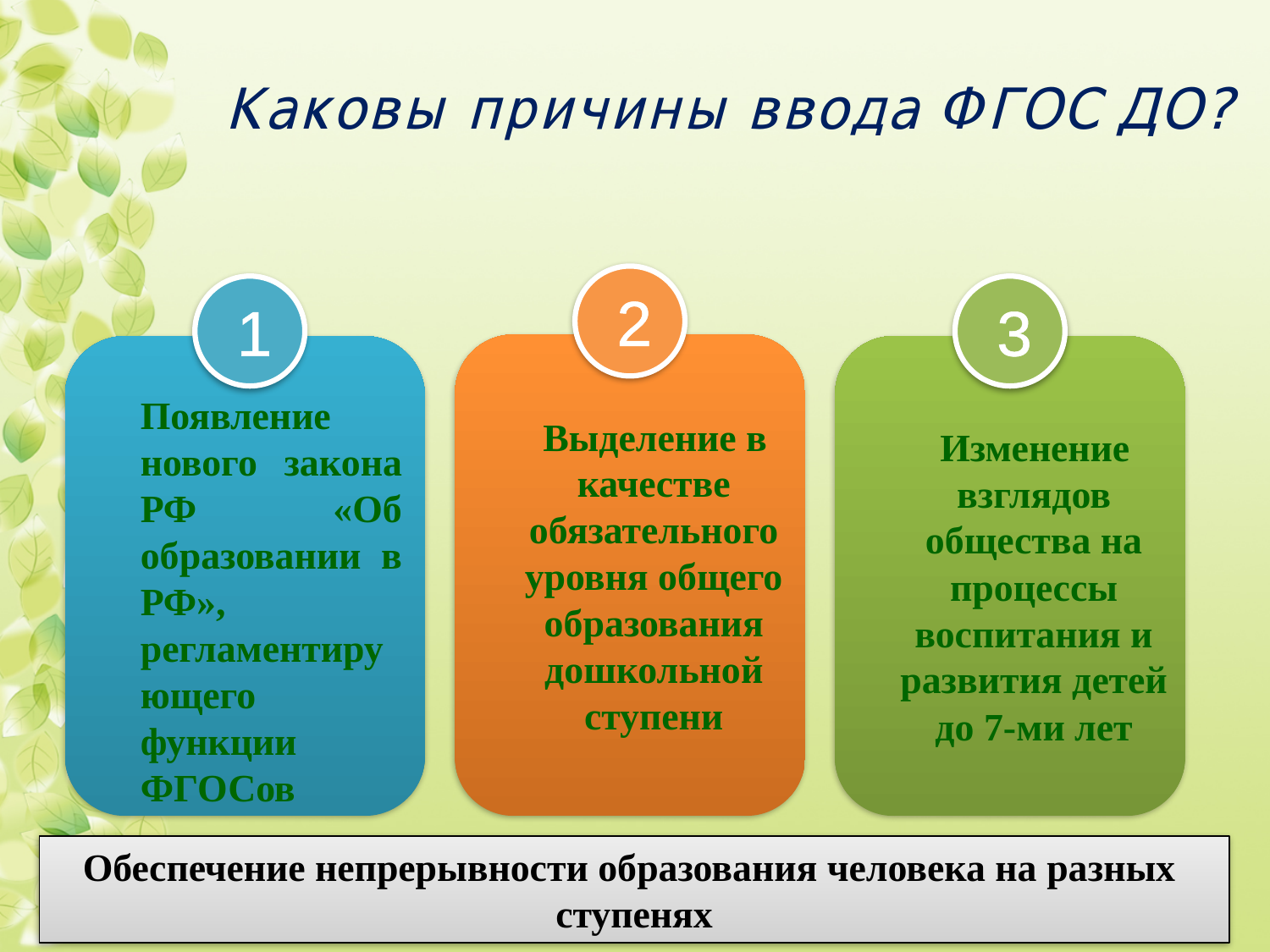

# Каковы причины ввода ФГОС ДО?

2
1
3

Выделение в качестве обязательного уровня общего образования дошкольной ступени
Изменение взглядов общества на процессы воспитания и развития детей до 7-ми лет
	Появление нового закона РФ  «Об образовании в РФ», регламентирующего функции ФГОСов

Обеспечение непрерывности образования человека на разных  ступенях